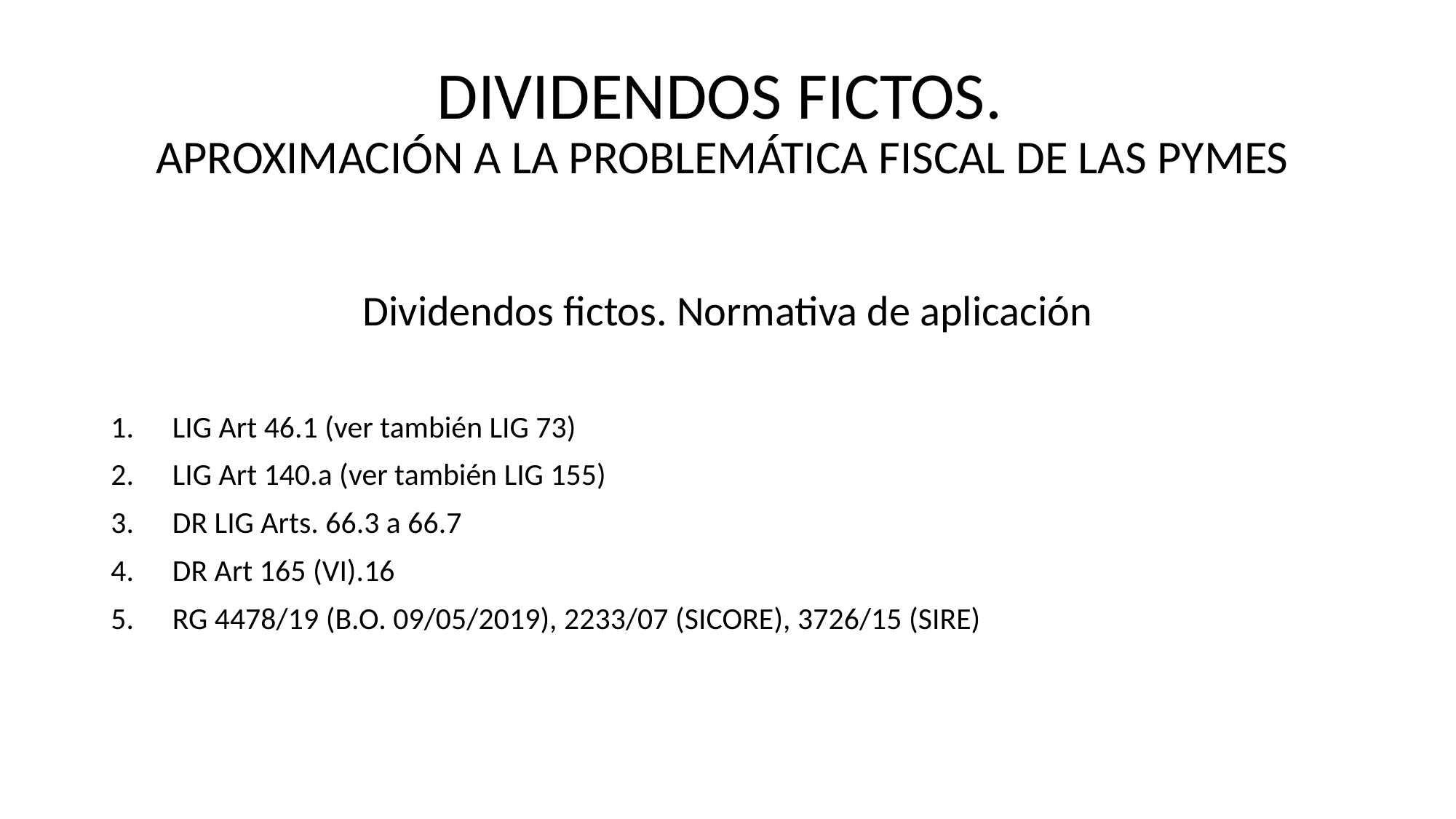

# DIVIDENDOS FICTOS. APROXIMACIÓN A LA PROBLEMÁTICA FISCAL DE LAS PYMES

Dividendos fictos. Normativa de aplicación

LIG Art 46.1 (ver también LIG 73)
LIG Art 140.a (ver también LIG 155)
DR LIG Arts. 66.3 a 66.7
DR Art 165 (VI).16
RG 4478/19 (B.O. 09/05/2019), 2233/07 (SICORE), 3726/15 (SIRE)